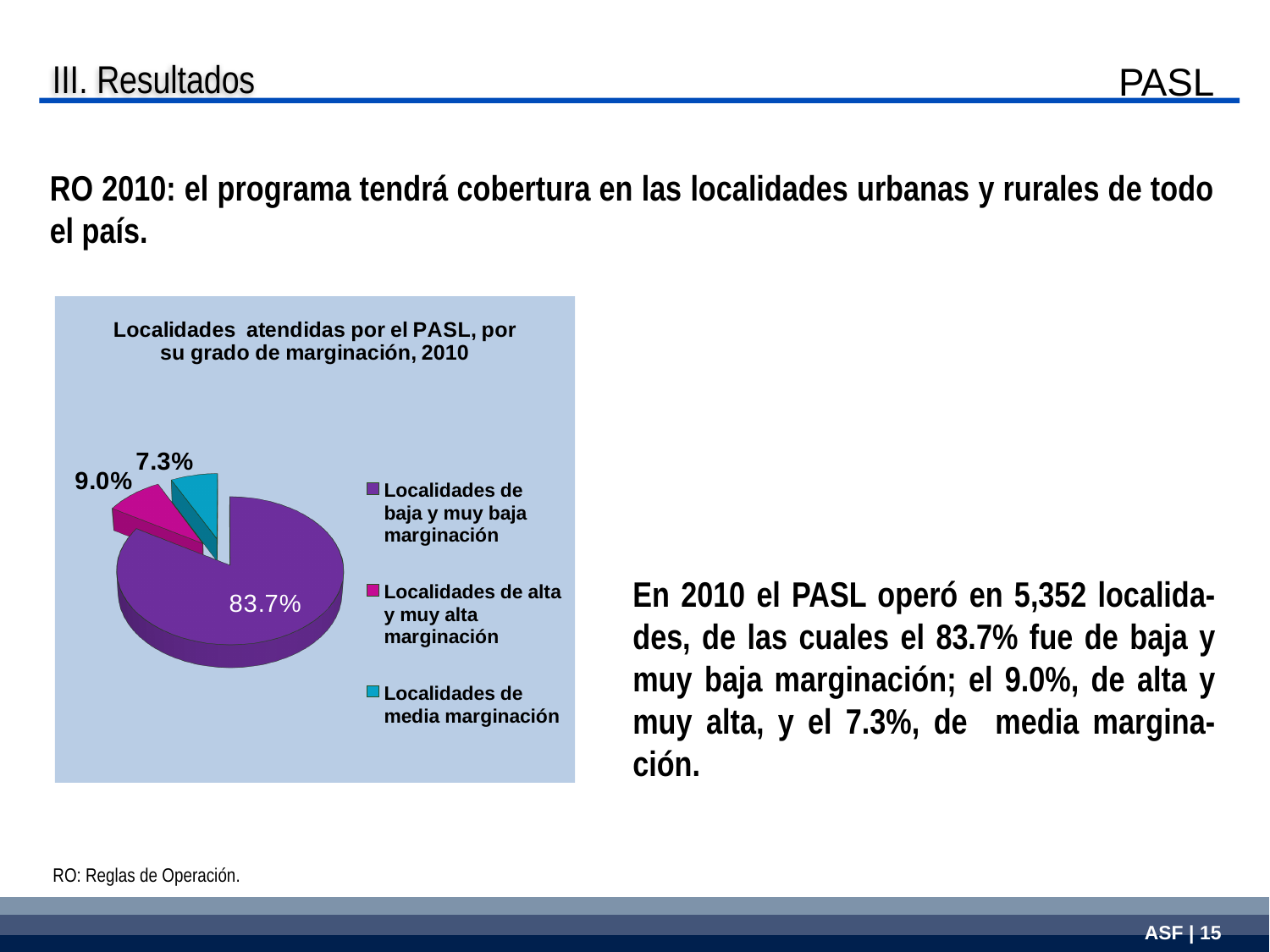

III. Resultados
PASL

RO 2010: el programa tendrá cobertura en las localidades urbanas y rurales de todo el país.

[unsupported chart]

En 2010 el PASL operó en 5,352 localida-des, de las cuales el 83.7% fue de baja y muy baja marginación; el 9.0%, de alta y muy alta, y el 7.3%, de  media margina-ción.
RO: Reglas de Operación.
|  |
| --- |
|  |
|  |
ASF | 15